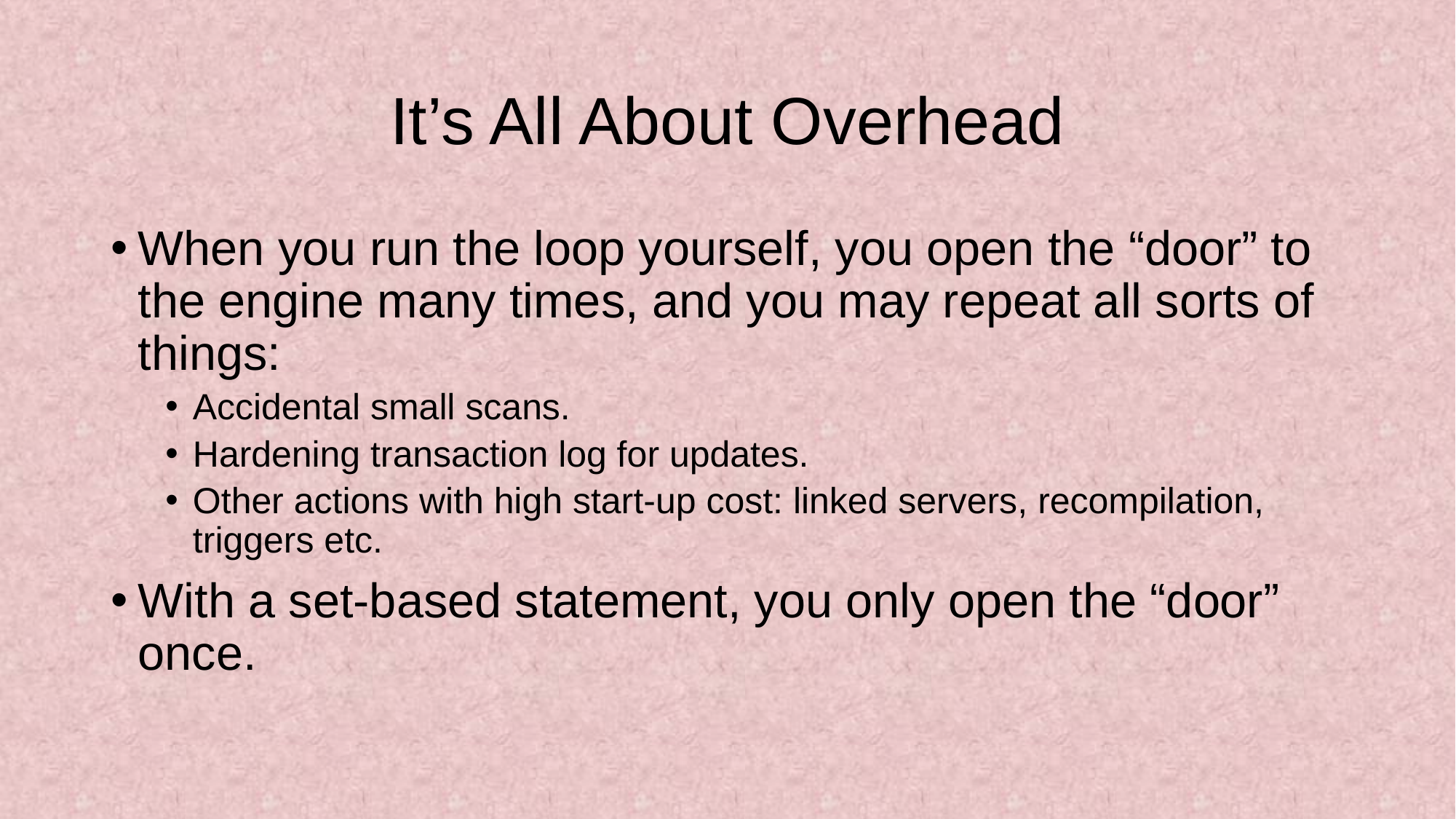

# It’s All About Overhead
When you run the loop yourself, you open the “door” to the engine many times, and you may repeat all sorts of things:
Accidental small scans.
Hardening transaction log for updates.
Other actions with high start-up cost: linked servers, recompilation, triggers etc.
With a set-based statement, you only open the “door” once.